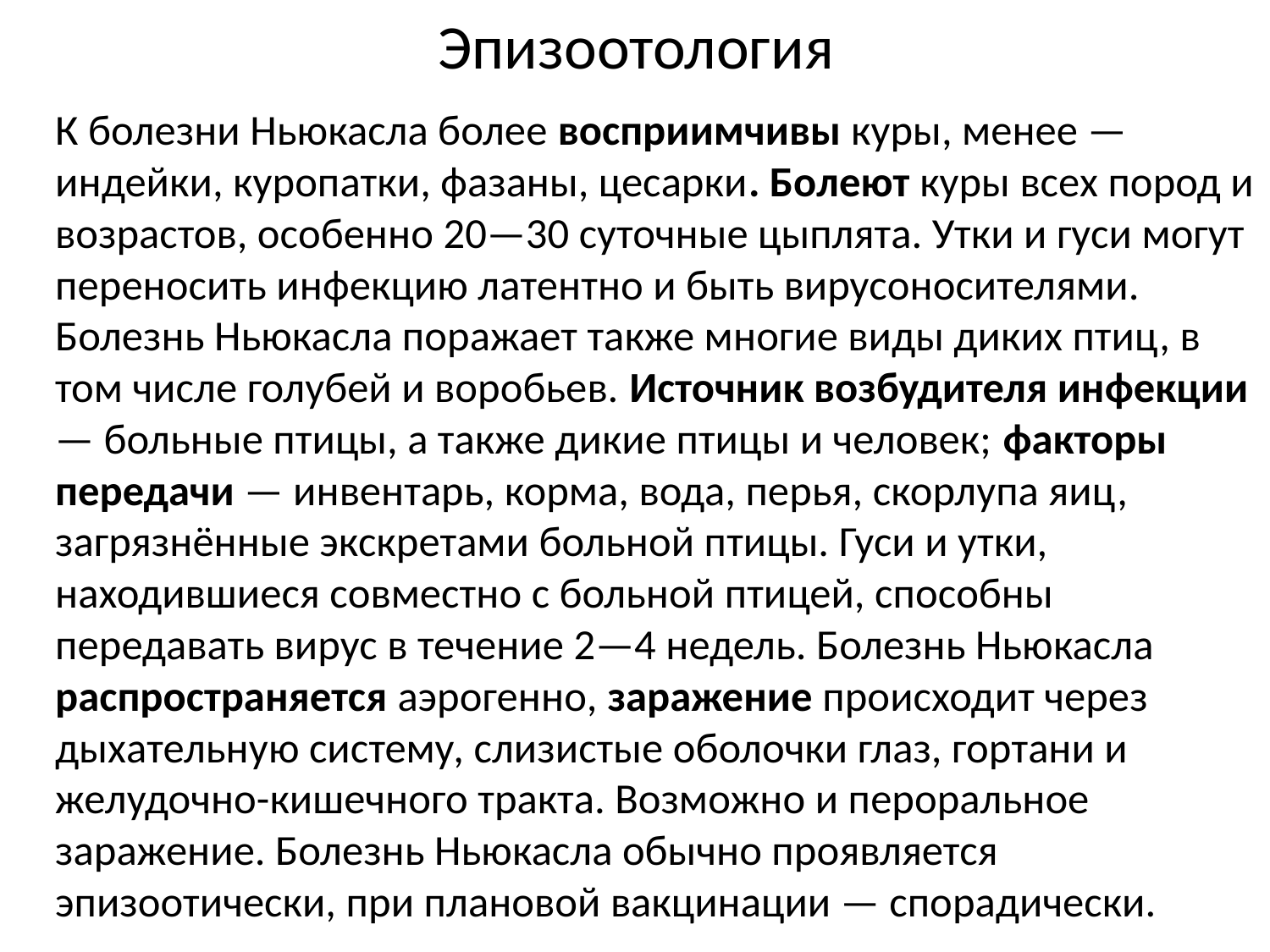

# Эпизоотология
		К болезни Ньюкасла более восприимчивы куры, менее — индейки, куропатки, фазаны, цесарки. Болеют куры всех пород и возрастов, особенно 20—30 суточные цыплята. Утки и гуси могут переносить инфекцию латентно и быть вирусоносителями. Болезнь Ньюкасла поражает также многие виды диких птиц, в том числе голубей и воробьев. Источник возбудителя инфекции — больные птицы, а также дикие птицы и человек; факторы передачи — инвентарь, корма, вода, перья, скорлупа яиц, загрязнённые экскретами больной птицы. Гуси и утки, находившиеся совместно с больной птицей, способны передавать вирус в течение 2—4 недель. Болезнь Ньюкасла распространяется аэрогенно, заражение происходит через дыхательную систему, слизистые оболочки глаз, гортани и желудочно-кишечного тракта. Возможно и пероральное заражение. Болезнь Ньюкасла обычно проявляется эпизоотически, при плановой вакцинации — спорадически.